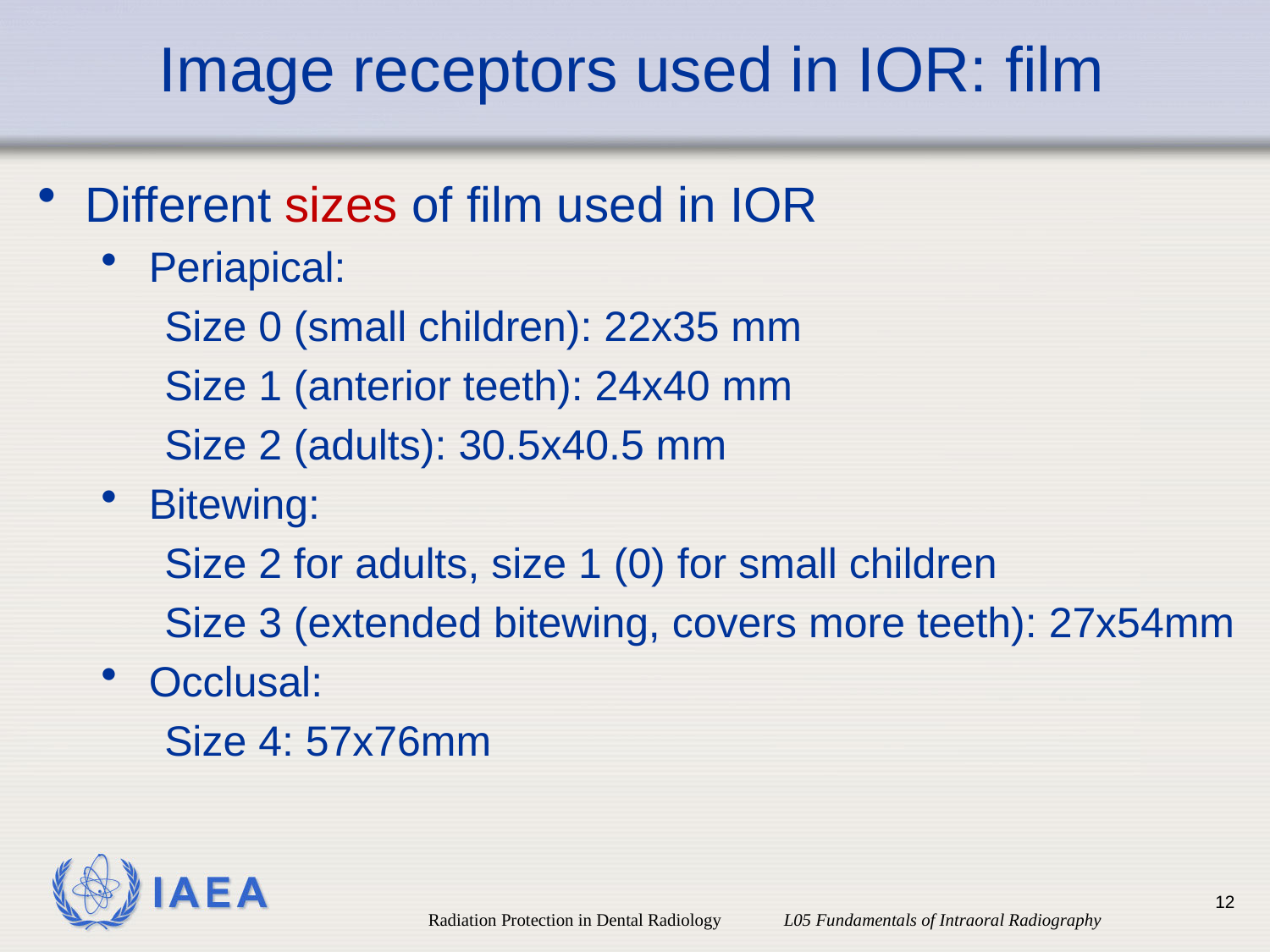

# Image receptors used in IOR: film
Different sizes of film used in IOR
Periapical:
Size 0 (small children): 22x35 mm
Size 1 (anterior teeth): 24x40 mm
Size 2 (adults): 30.5x40.5 mm
Bitewing:
Size 2 for adults, size 1 (0) for small children
Size 3 (extended bitewing, covers more teeth): 27x54mm
Occlusal:
Size 4: 57x76mm

12
Radiation Protection in Dental Radiology              L05 Fundamentals of Intraoral Radiography